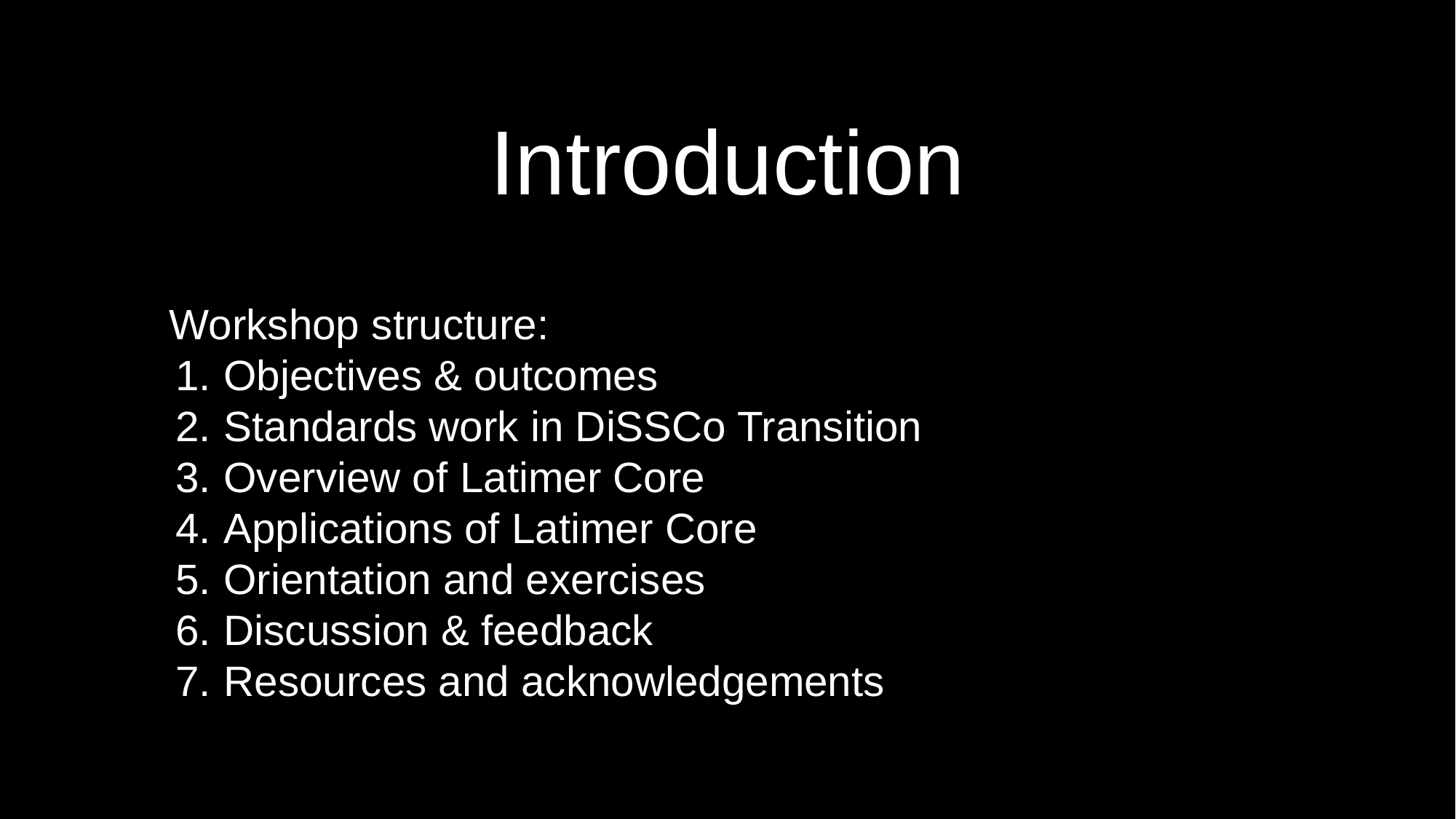

# Introduction
Workshop structure:
Objectives & outcomes
Standards work in DiSSCo Transition
Overview of Latimer Core
Applications of Latimer Core
Orientation and exercises
Discussion & feedback
Resources and acknowledgements